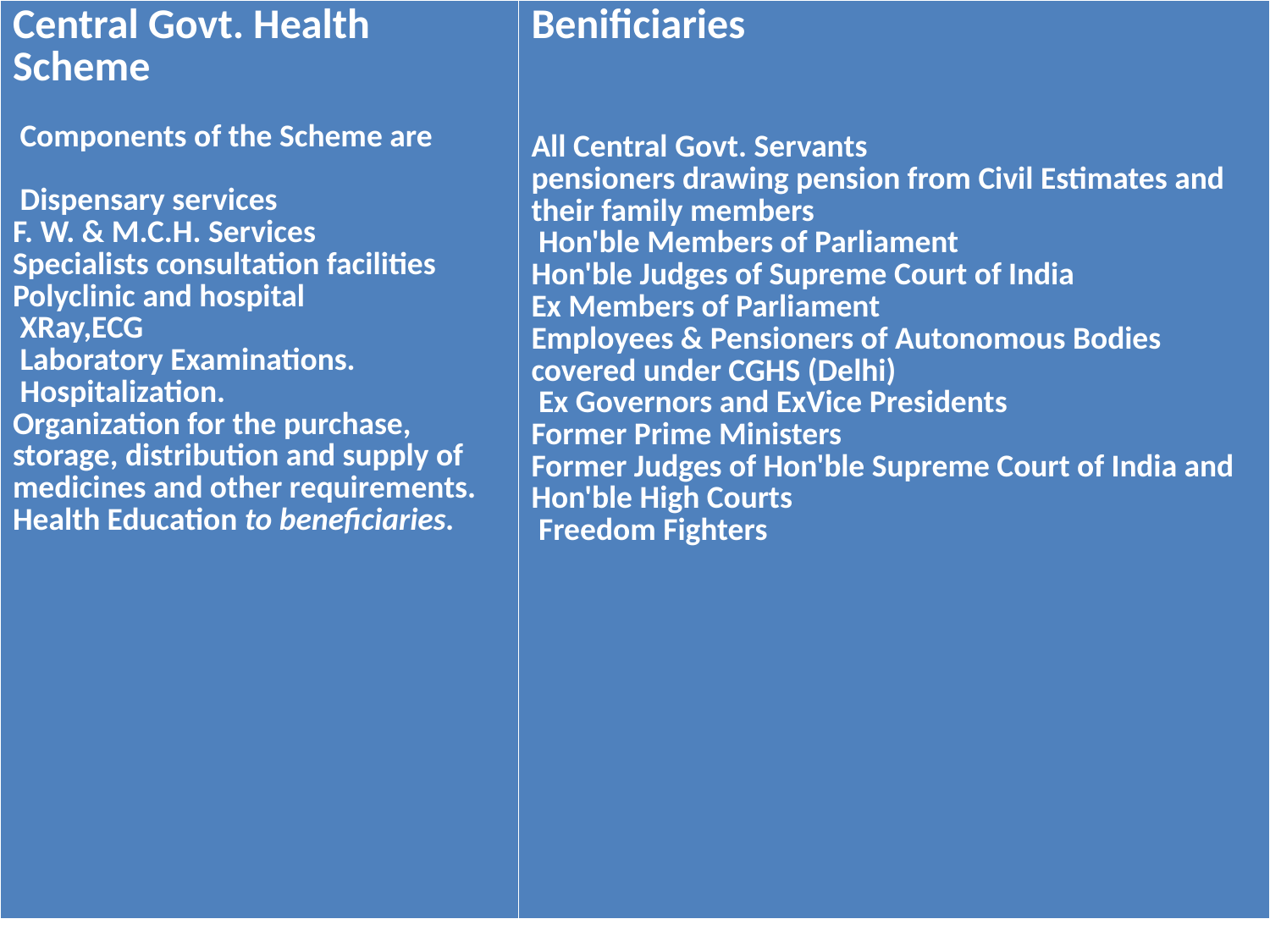

| Central Govt. Health Scheme Components of the Scheme are Dispensary services F. W. & M.C.H. Services Specialists consultation facilities Polyclinic and hospital XRay,ECG Laboratory Examinations. Hospitalization. Organization for the purchase, storage, distribution and supply of medicines and other requirements. Health Education to beneficiaries. | Benificiaries All Central Govt. Servants pensioners drawing pension from Civil Estimates and their family members Hon'ble Members of Parliament Hon'ble Judges of Supreme Court of India Ex Members of Parliament Employees & Pensioners of Autonomous Bodies covered under CGHS (Delhi) Ex Governors and ExVice Presidents Former Prime Ministers Former Judges of Hon'ble Supreme Court of India and Hon'ble High Courts Freedom Fighters |
| --- | --- |
#